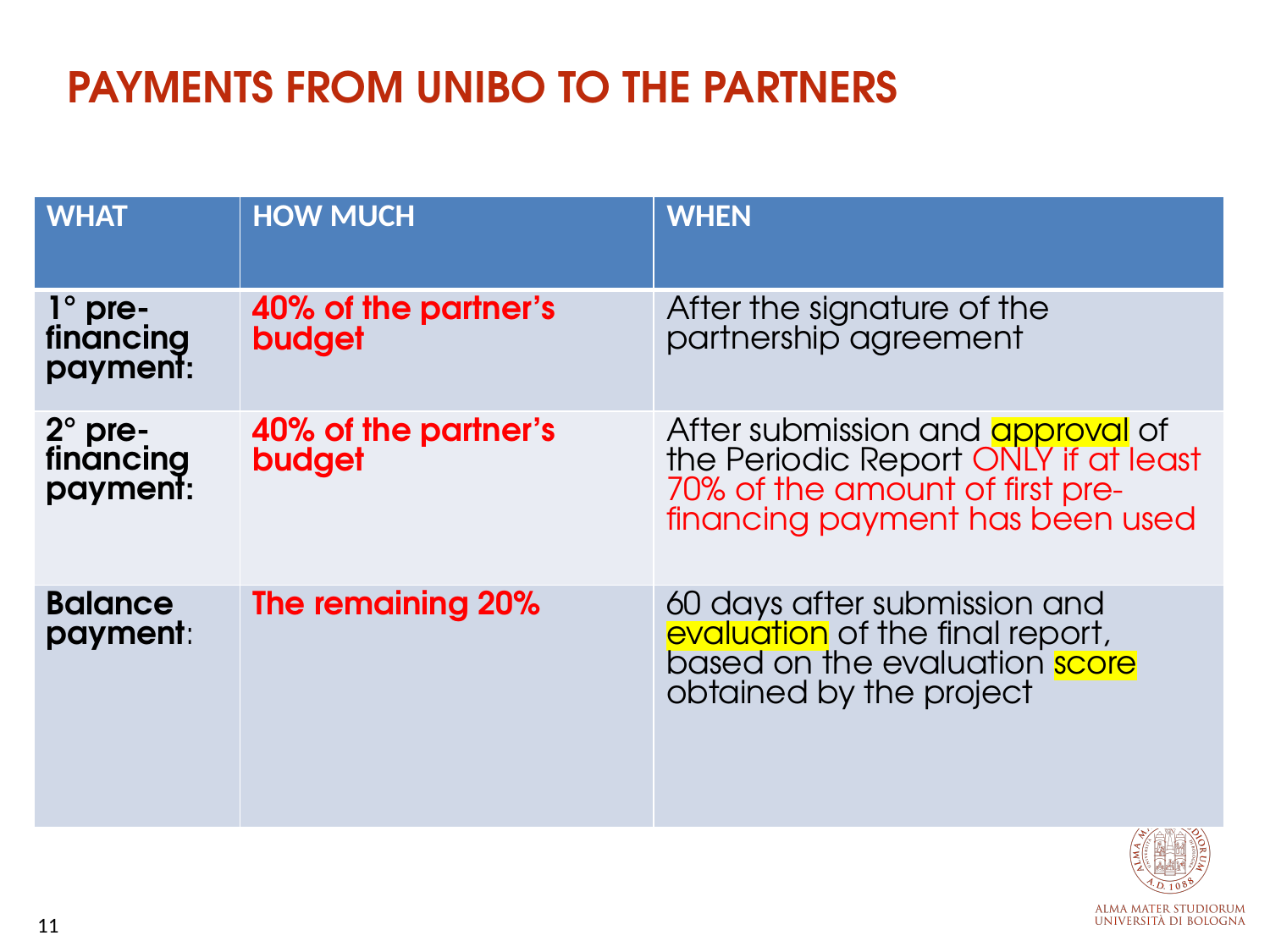

PAYMENTS FROM UNIBO TO THE PARTNERS
| WHAT | HOW MUCH | WHEN |
| --- | --- | --- |
| 1° pre-financing payment: | 40% of the partner’s budget | After the signature of the partnership agreement |
| 2° pre-financing payment: | 40% of the partner’s budget | After submission and approval of the Periodic Report ONLY if at least 70% of the amount of first pre-financing payment has been used |
| Balance payment: | The remaining 20% | 60 days after submission and evaluation of the final report, based on the evaluation score obtained by the project |